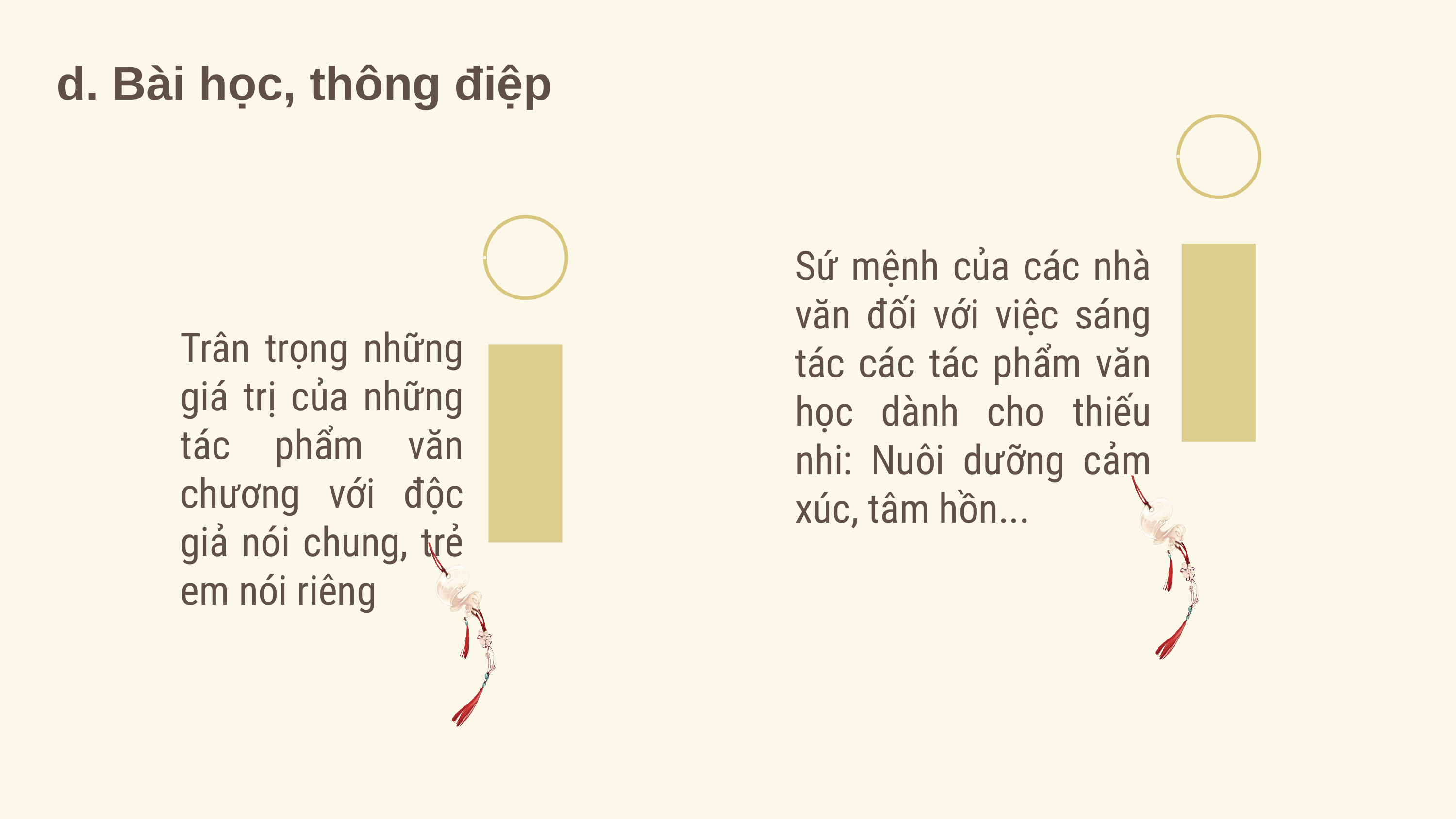

d. Bài học, thông điệp

Sứ mệnh của các nhà văn đối với việc sáng tác các tác phẩm văn học dành cho thiếu nhi: Nuôi dưỡng cảm xúc, tâm hồn...

Trân trọng những giá trị của những tác phẩm văn chương với độc giả nói chung, trẻ em nói riêng